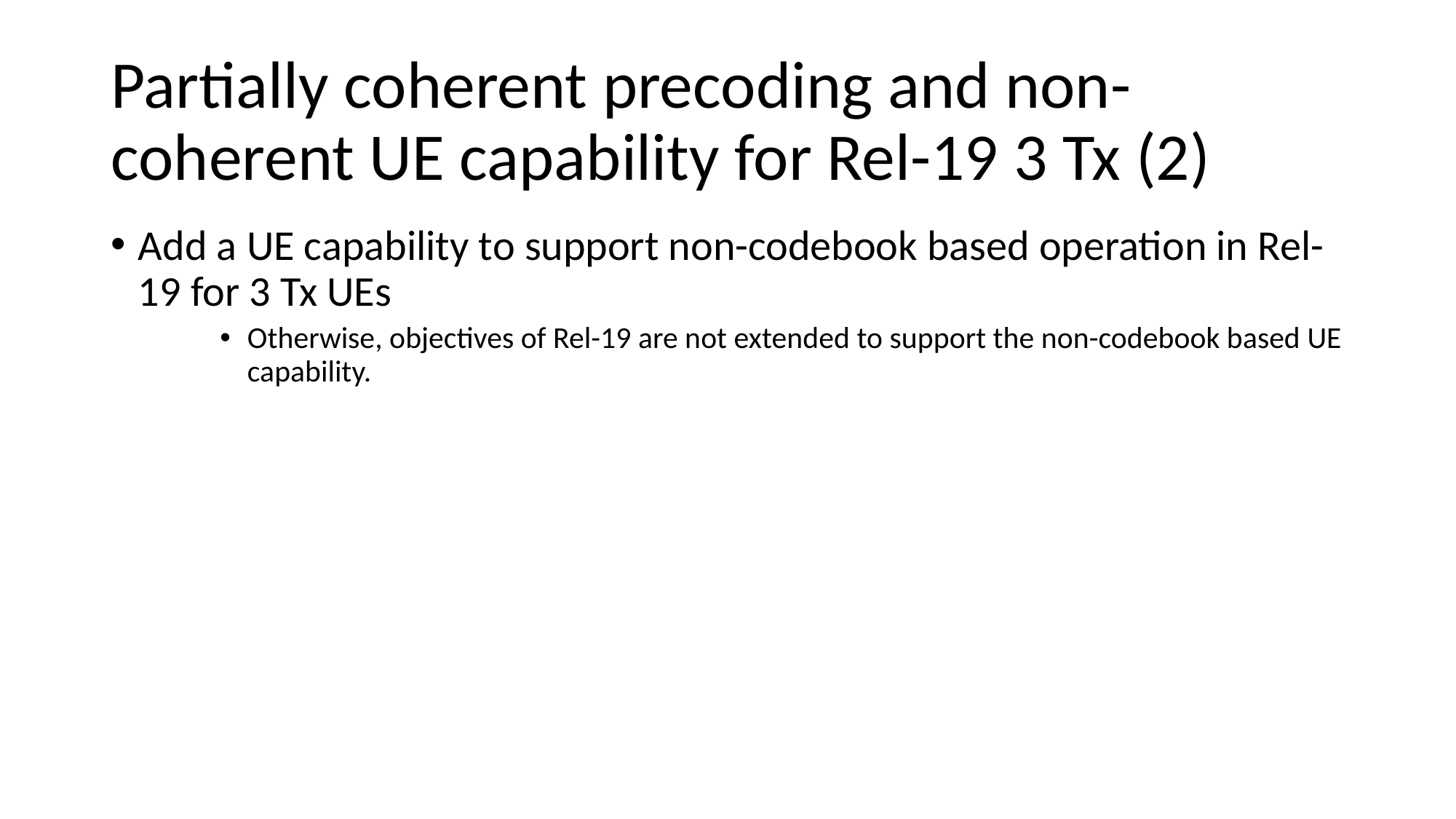

# Partially coherent precoding and non-coherent UE capability for Rel-19 3 Tx (2)
Add a UE capability to support non-codebook based operation in Rel-19 for 3 Tx UEs
Otherwise, objectives of Rel-19 are not extended to support the non-codebook based UE capability.